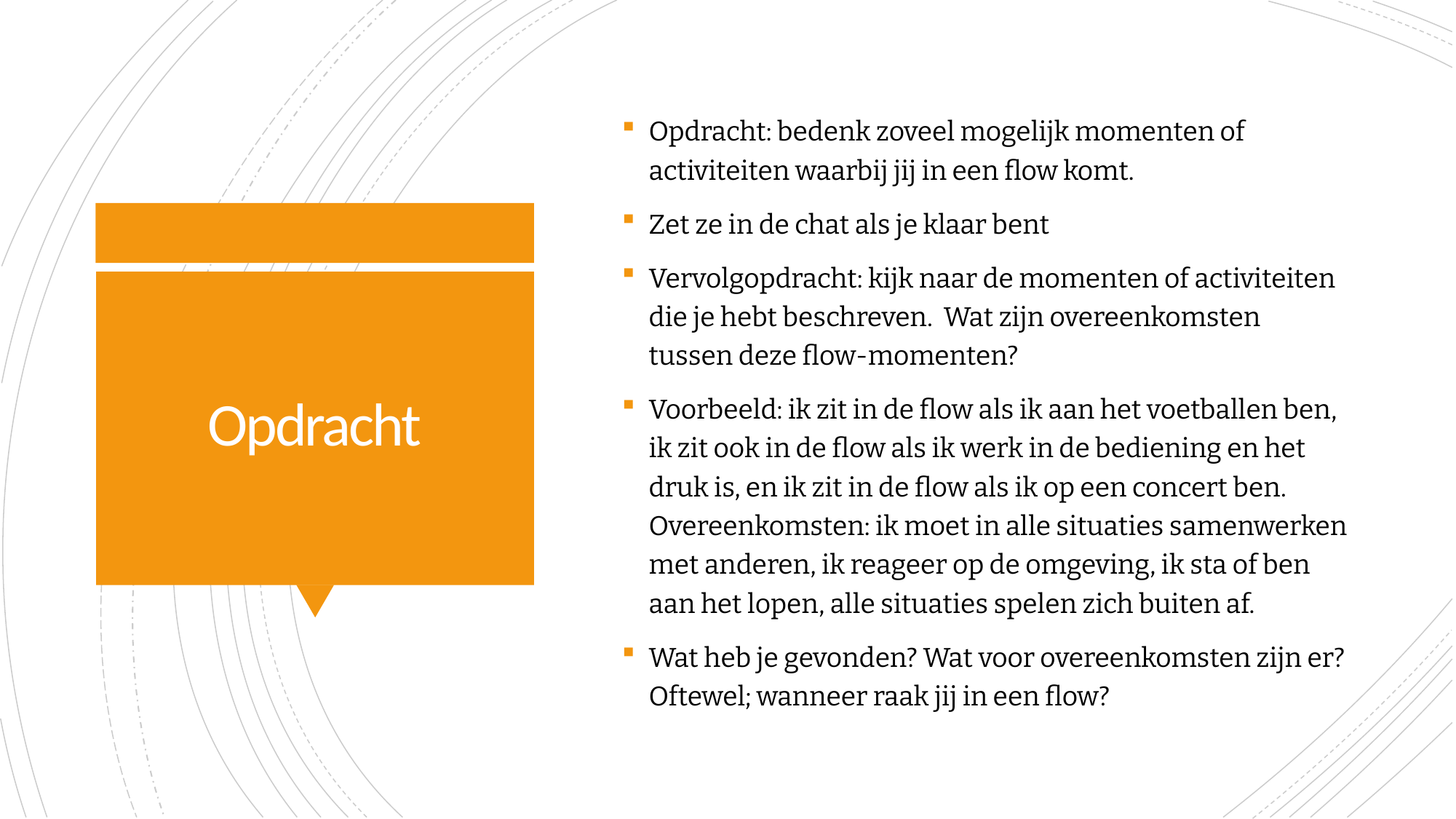

Opdracht: bedenk zoveel mogelijk momenten of activiteiten waarbij jij in een flow komt.
Zet ze in de chat als je klaar bent
Vervolgopdracht: kijk naar de momenten of activiteiten die je hebt beschreven.  Wat zijn overeenkomsten tussen deze flow-momenten?
Voorbeeld: ik zit in de flow als ik aan het voetballen ben, ik zit ook in de flow als ik werk in de bediening en het druk is, en ik zit in de flow als ik op een concert ben. Overeenkomsten: ik moet in alle situaties samenwerken met anderen, ik reageer op de omgeving, ik sta of ben aan het lopen, alle situaties spelen zich buiten af.
Wat heb je gevonden? Wat voor overeenkomsten zijn er? Oftewel; wanneer raak jij in een flow?
# Opdracht